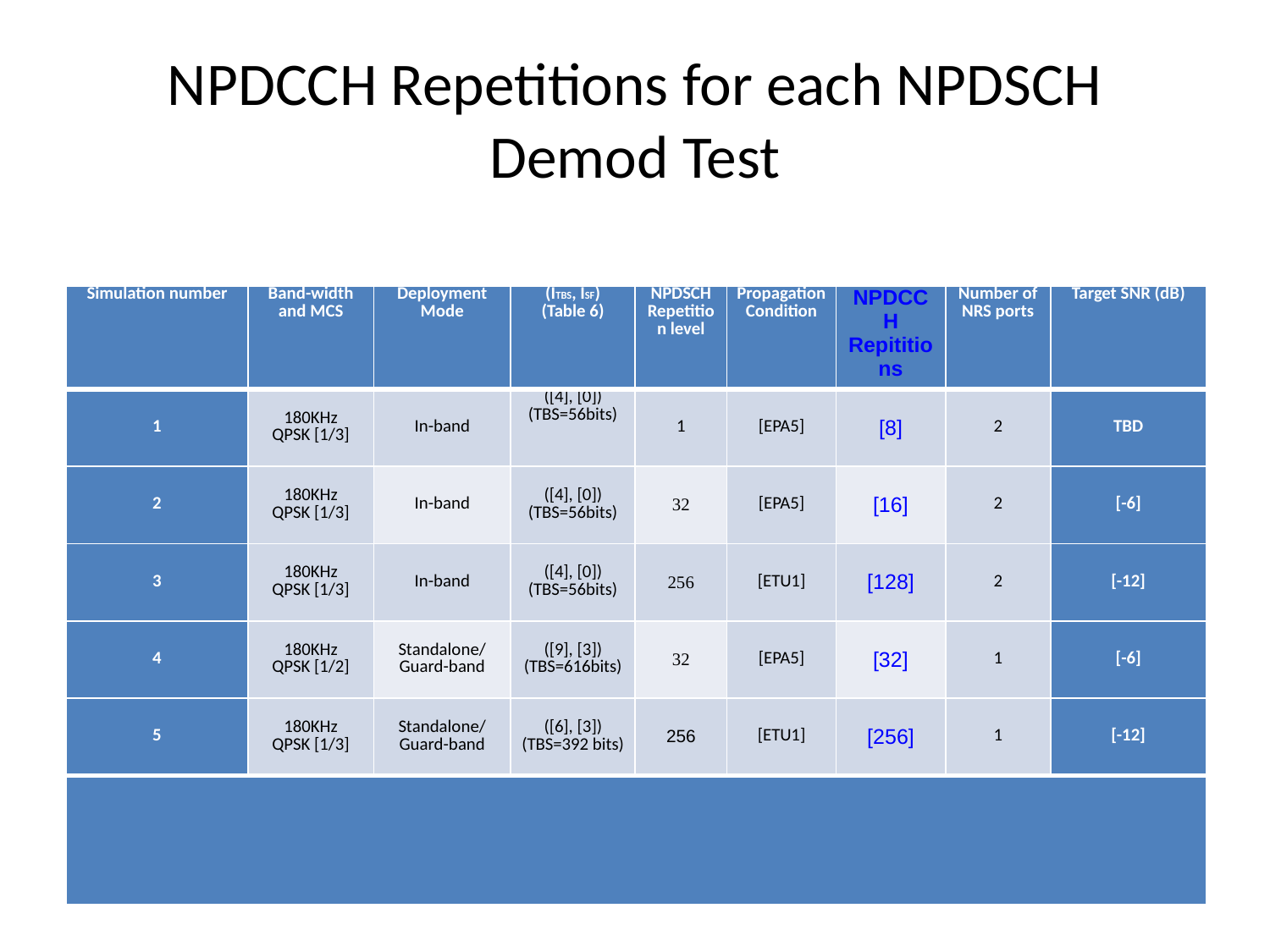

# NPDCCH Repetitions for each NPDSCH Demod Test
| Simulation number | Band-width and MCS | Deployment Mode | (ITBS, ISF) (Table 6) | NPDSCH Repetition level | Propagation Condition | NPDCCH Repititions | Number of NRS ports | Target SNR (dB) |
| --- | --- | --- | --- | --- | --- | --- | --- | --- |
| 1 | 180KHz QPSK [1/3] | In-band | ([4], [0]) (TBS=56bits) | 1 | [EPA5] | [8] | 2 | TBD |
| 2 | 180KHz QPSK [1/3] | In-band | ([4], [0]) (TBS=56bits) | 32 | [EPA5] | [16] | 2 | [-6] |
| 3 | 180KHz QPSK [1/3] | In-band | ([4], [0]) (TBS=56bits) | 256 | [ETU1] | [128] | 2 | [-12] |
| 4 | 180KHz QPSK [1/2] | Standalone/Guard-band | ([9], [3]) (TBS=616bits) | 32 | [EPA5] | [32] | 1 | [-6] |
| 5 | 180KHz QPSK [1/3] | Standalone/Guard-band | ([6], [3]) (TBS=392 bits) | 256 | [ETU1] | [256] | 1 | [-12] |
|  |  |  |  |  |  |  |  |  |